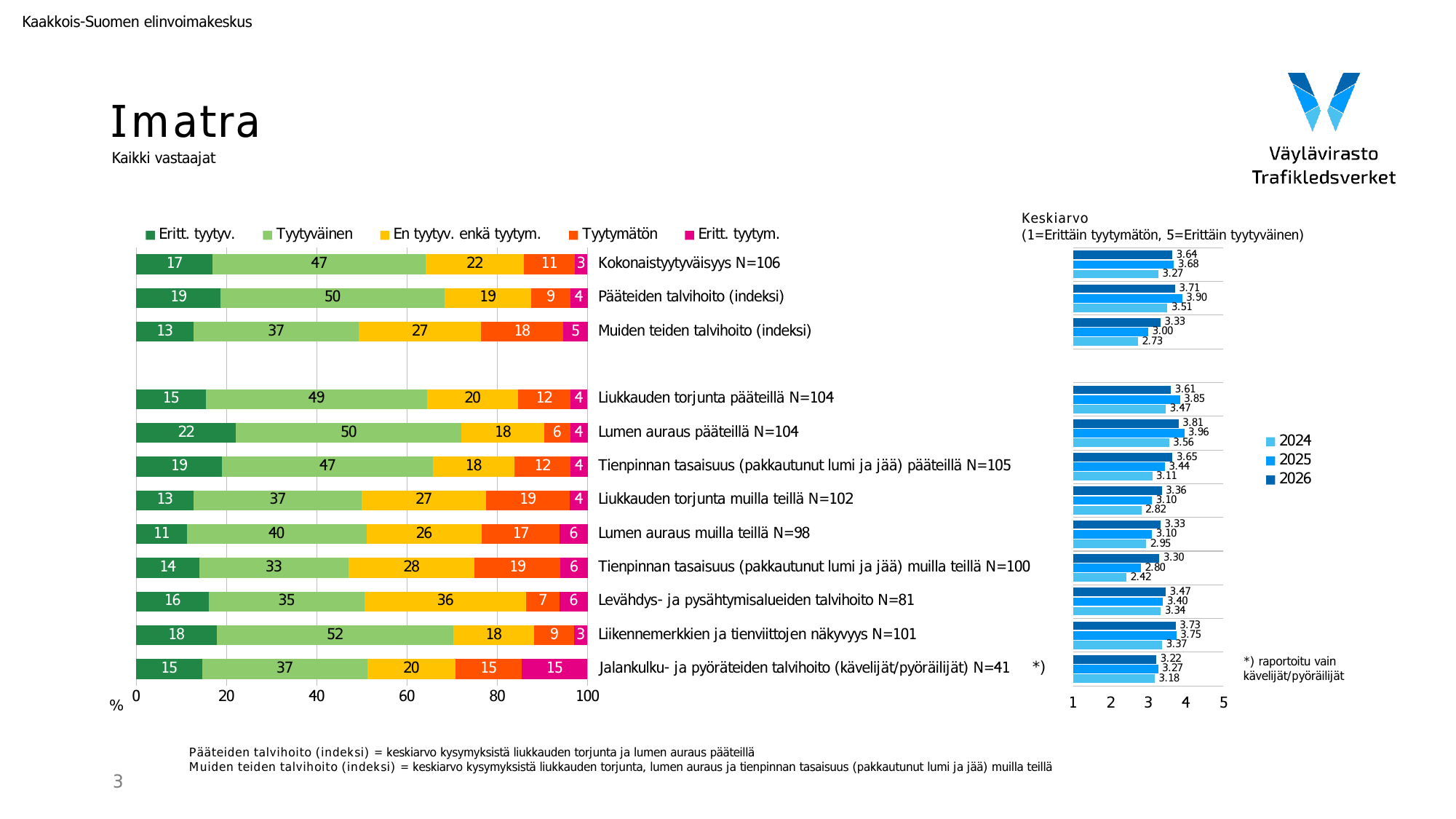

Kaakkois-Suomen elinvoimakeskus
# Imatra
Kaikki vastaajat
Keskiarvo
(1=Erittäin tyytymätön, 5=Erittäin tyytyväinen)

### Chart

| Category | Eritt. tyytyv. | Tyytyväinen | En tyytyv. enkä tyytym. | Tyytymätön | Eritt. tyytym. |
|---|---|---|---|---|---|
| Kokonaistyytyväisyys N=106 | 16.9811320754717 | 47.16981132075472 | 21.69811320754717 | 11.320754716981133 | 2.8301886792452833 |
| Pääteiden talvihoito (indeksi) | 18.75 | 49.51923076923077 | 19.23076923076923 | 8.653846153846153 | 3.8461538461538463 |
| Muiden teiden talvihoito (indeksi) | 12.666666666666666 | 36.666666666666664 | 27.0 | 18.333333333333332 | 5.333333333333333 |
|  | None | None | None | None | None |
| Liukkauden torjunta pääteillä N=104 | 15.384615384615385 | 49.03846153846153 | 20.192307692307693 | 11.538461538461538 | 3.8461538461538463 |
| Lumen auraus pääteillä N=104 | 22.115384615384613 | 50.0 | 18.269230769230766 | 5.769230769230769 | 3.8461538461538463 |
| Tienpinnan tasaisuus (pakkautunut lumi ja jää) pääteillä N=105 | 19.047619047619047 | 46.666666666666664 | 18.095238095238095 | 12.380952380952381 | 3.8095238095238098 |
| Liukkauden torjunta muilla teillä N=102 | 12.745098039215685 | 37.254901960784316 | 27.450980392156865 | 18.627450980392158 | 3.9215686274509802 |
| Lumen auraus muilla teillä N=98 | 11.224489795918368 | 39.795918367346935 | 25.510204081632654 | 17.346938775510203 | 6.122448979591836 |
| Tienpinnan tasaisuus (pakkautunut lumi ja jää) muilla teillä N=100 | 14.000000000000002 | 33.0 | 28.000000000000004 | 19.0 | 6.0 |
| Levähdys- ja pysähtymisalueiden talvihoito N=81 | 16.049382716049383 | 34.5679012345679 | 35.80246913580247 | 7.4074074074074066 | 6.172839506172839 |
| Liikennemerkkien ja tienviittojen näkyvyys N=101 | 17.82178217821782 | 52.475247524752476 | 17.82178217821782 | 8.91089108910891 | 2.9702970297029703 |
| Jalankulku- ja pyöräteiden talvihoito (kävelijät/pyöräilijät) N=41 | 14.634146341463413 | 36.58536585365854 | 19.51219512195122 | 14.634146341463413 | 14.634146341463413 |

### Chart

| Category | 2026 | 2025 | 2024 |
|---|---|---|---|
*) raportoitu vain
kävelijät/pyöräilijät
*)
%
Pääteiden talvihoito (indeksi) = keskiarvo kysymyksistä liukkauden torjunta ja lumen auraus pääteillä
Muiden teiden talvihoito (indeksi) = keskiarvo kysymyksistä liukkauden torjunta, lumen auraus ja tienpinnan tasaisuus (pakkautunut lumi ja jää) muilla teillä

3